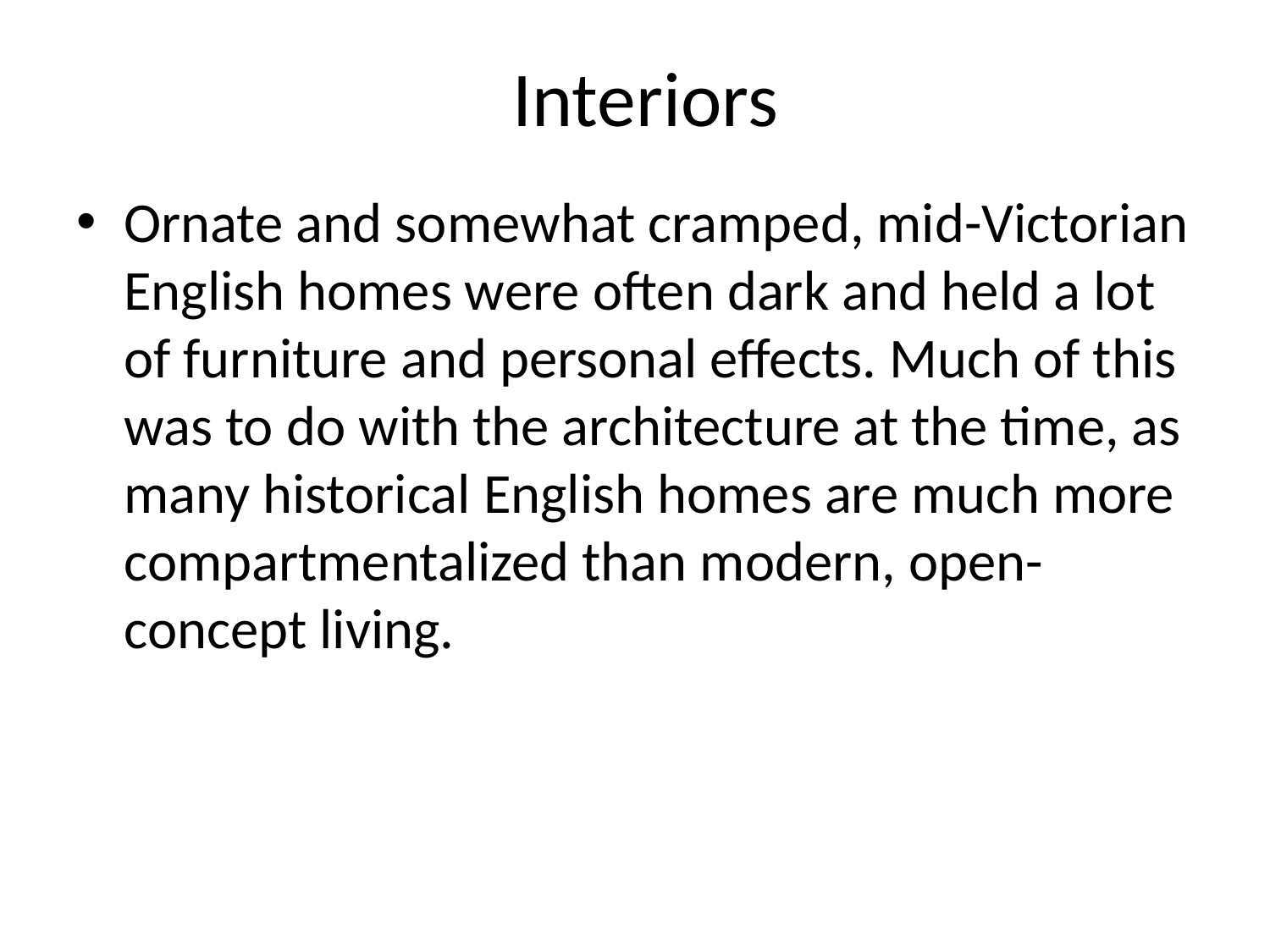

# Interiors
Ornate and somewhat cramped, mid-Victorian English homes were often dark and held a lot of furniture and personal effects. Much of this was to do with the architecture at the time, as many historical English homes are much more compartmentalized than modern, open-concept living.